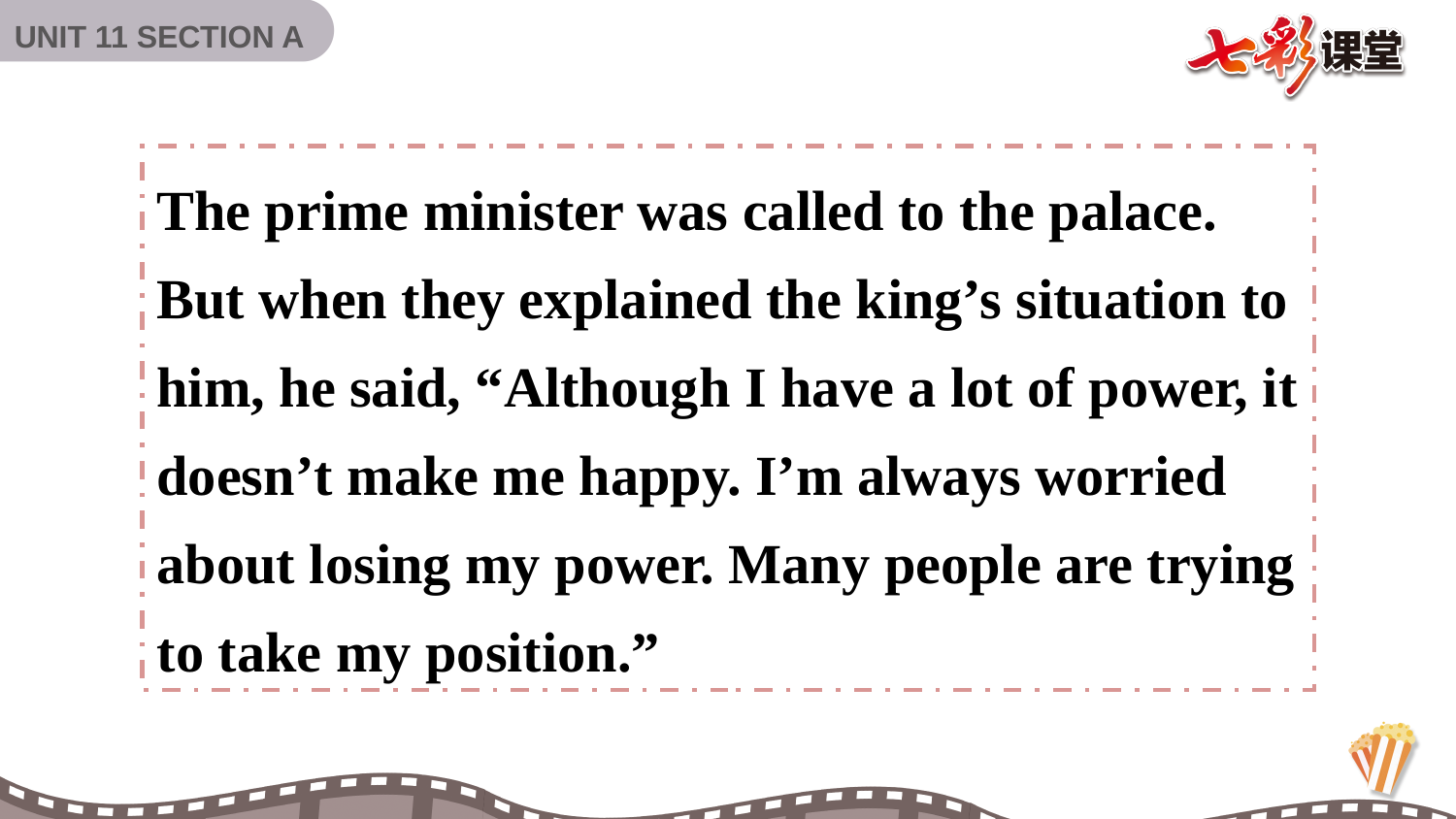

The prime minister was called to the palace. But when they explained the king’s situation to him, he said, “Although I have a lot of power, it doesn’t make me happy. I’m always worried about losing my power. Many people are trying to take my position.”